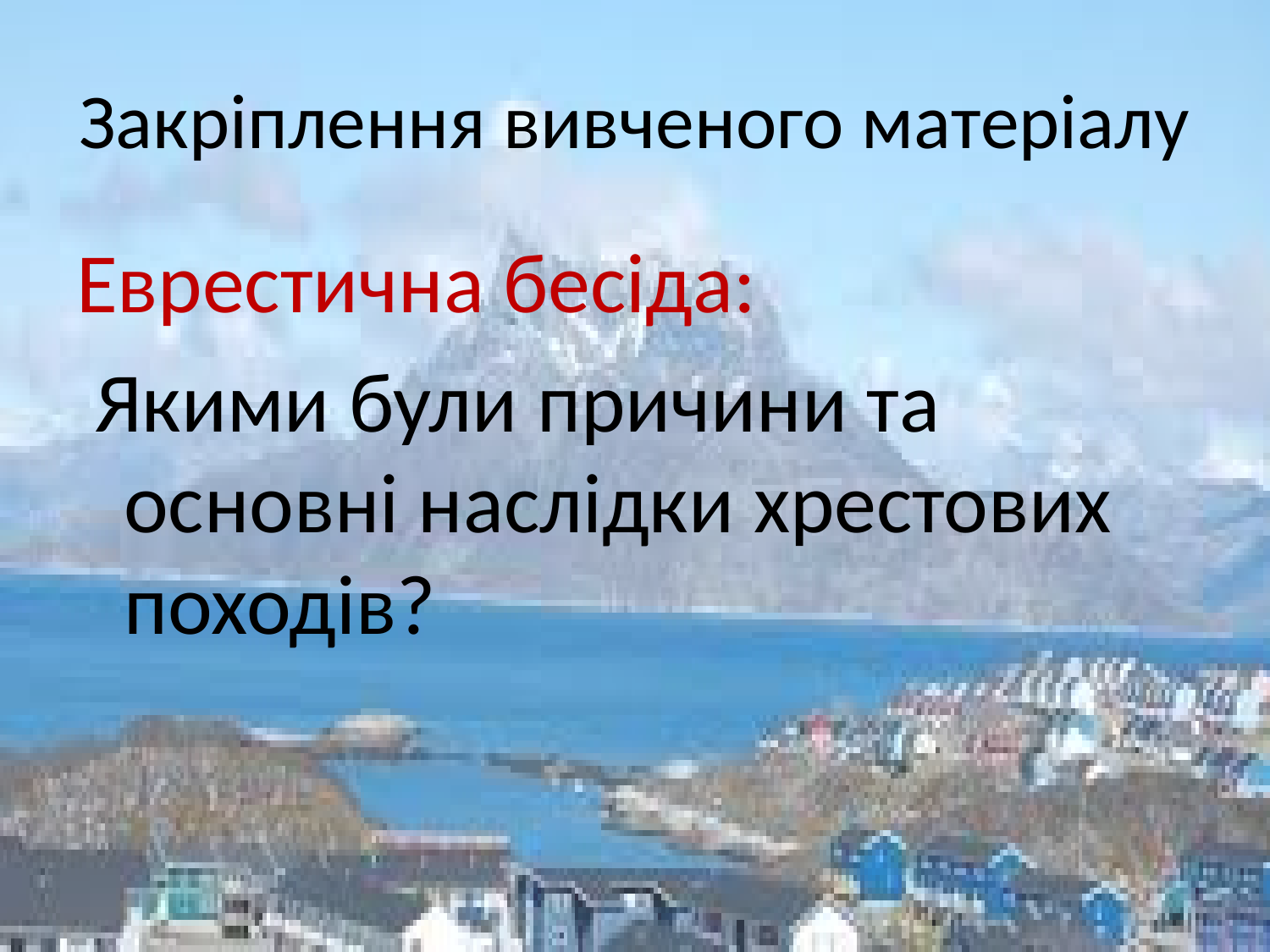

# Закріплення вивченого матеріалу
Еврестична бесіда:
 Якими були причини та основні наслідки хрестових походів?